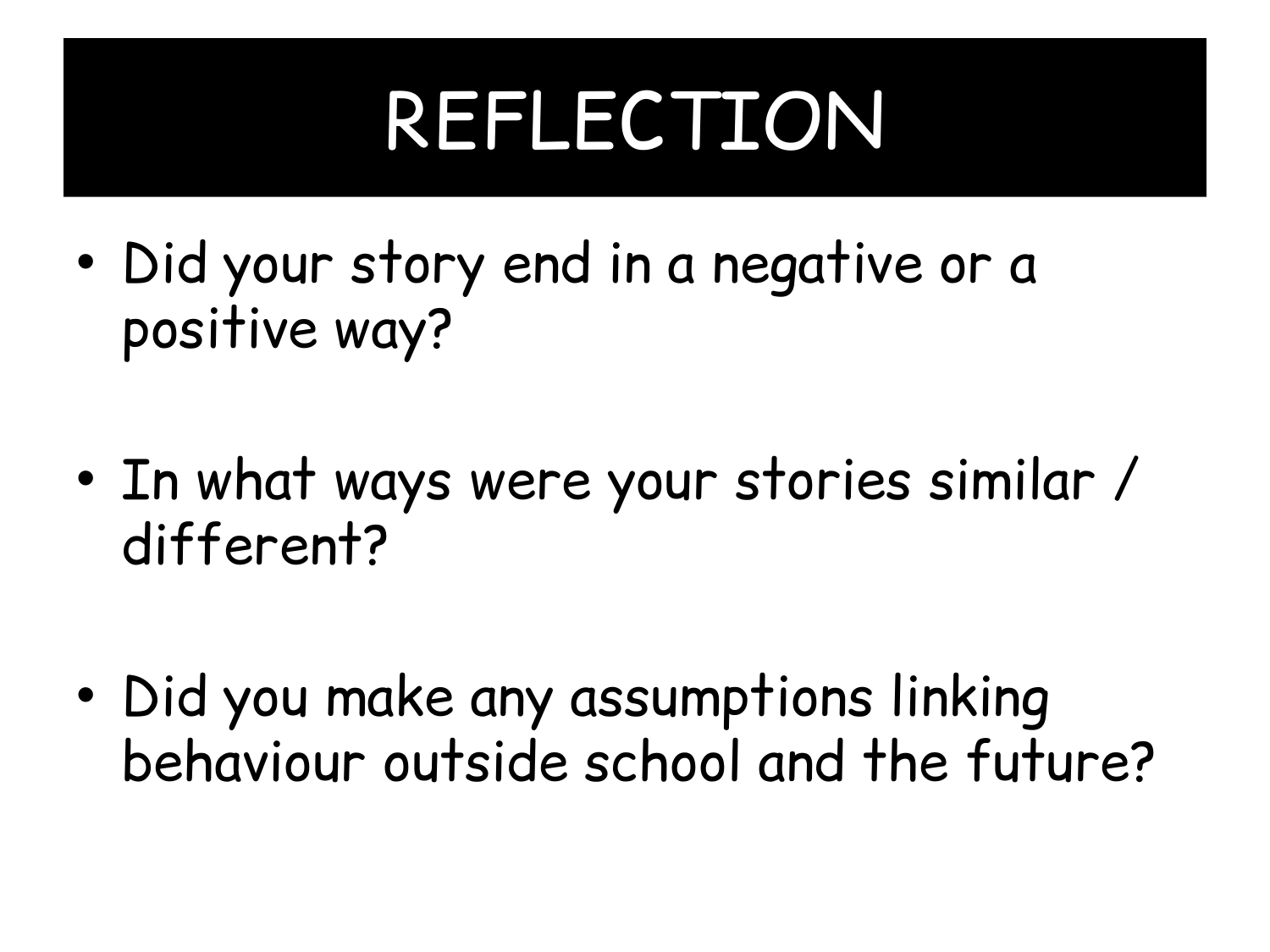

# REFLECTION
Did your story end in a negative or a positive way?

In what ways were your stories similar / different?

Did you make any assumptions linking behaviour outside school and the future?